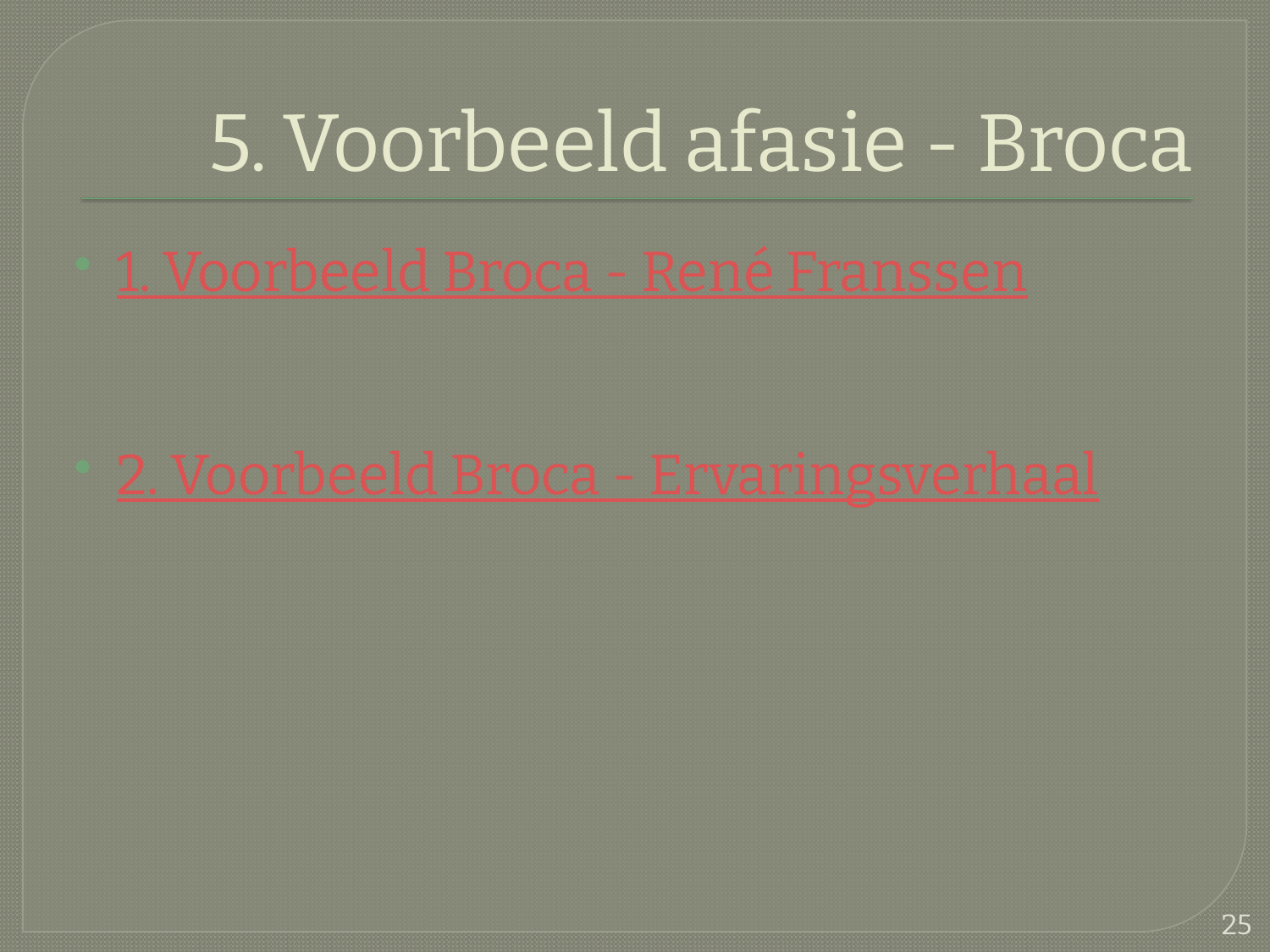

# 5. Voorbeeld afasie - Broca
1. Voorbeeld Broca - René Franssen

2. Voorbeeld Broca - Ervaringsverhaal
25